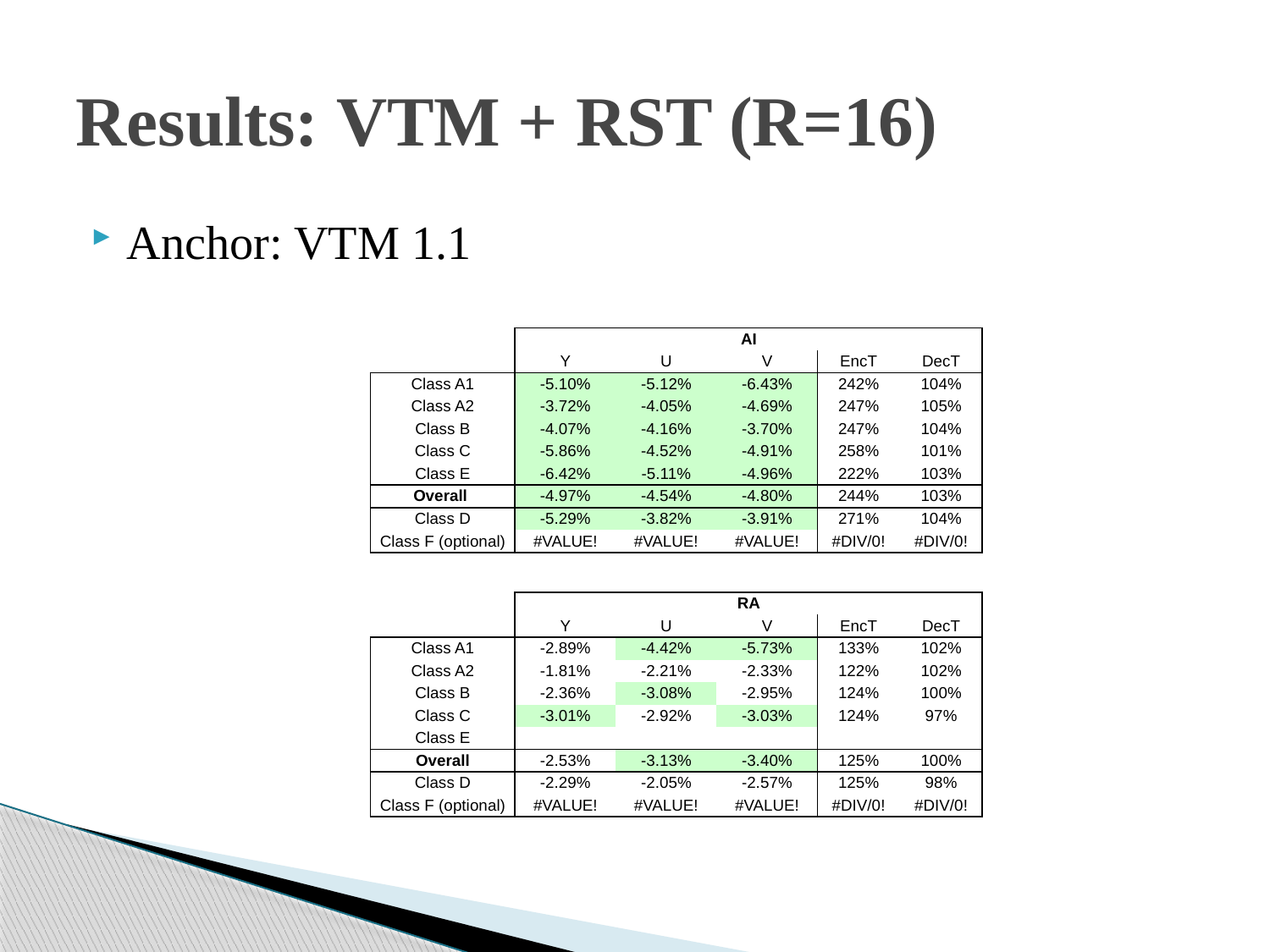

# Results: VTM + RST (R=16)
Anchor: VTM 1.1

|  | AI |  |  |  |  |
| --- | --- | --- | --- | --- | --- |
|  | Y | U | V | EncT | DecT |
| Class A1 | -5.10% | -5.12% | -6.43% | 242% | 104% |
| Class A2 | -3.72% | -4.05% | -4.69% | 247% | 105% |
| Class B | -4.07% | -4.16% | -3.70% | 247% | 104% |
| Class C | -5.86% | -4.52% | -4.91% | 258% | 101% |
| Class E | -6.42% | -5.11% | -4.96% | 222% | 103% |
| Overall | -4.97% | -4.54% | -4.80% | 244% | 103% |
| Class D | -5.29% | -3.82% | -3.91% | 271% | 104% |
| Class F (optional) | #VALUE! | #VALUE! | #VALUE! | #DIV/0! | #DIV/0! |
|  | RA |  |  |  |  |
| --- | --- | --- | --- | --- | --- |
|  | Y | U | V | EncT | DecT |
| Class A1 | -2.89% | -4.42% | -5.73% | 133% | 102% |
| Class A2 | -1.81% | -2.21% | -2.33% | 122% | 102% |
| Class B | -2.36% | -3.08% | -2.95% | 124% | 100% |
| Class C | -3.01% | -2.92% | -3.03% | 124% | 97% |
| Class E |  |  |  |  |  |
| Overall | -2.53% | -3.13% | -3.40% | 125% | 100% |
| Class D | -2.29% | -2.05% | -2.57% | 125% | 98% |
| Class F (optional) | #VALUE! | #VALUE! | #VALUE! | #DIV/0! | #DIV/0! |